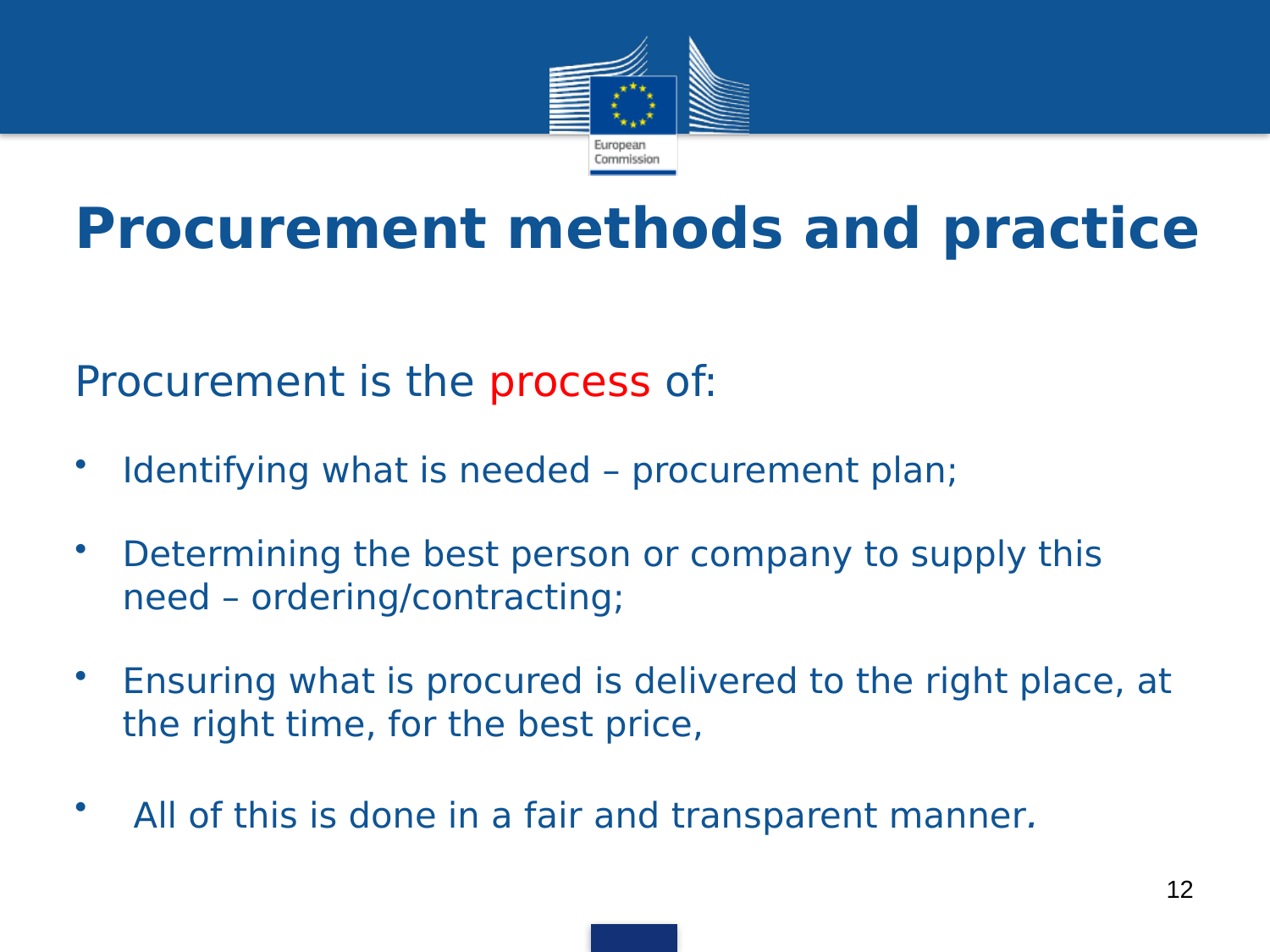

Procurement methods and practice
Procurement is the process of:
Identifying what is needed – procurement plan;
Determining the best person or company to supply this need – ordering/contracting;
Ensuring what is procured is delivered to the right place, at the right time, for the best price,
 All of this is done in a fair and transparent manner.

12